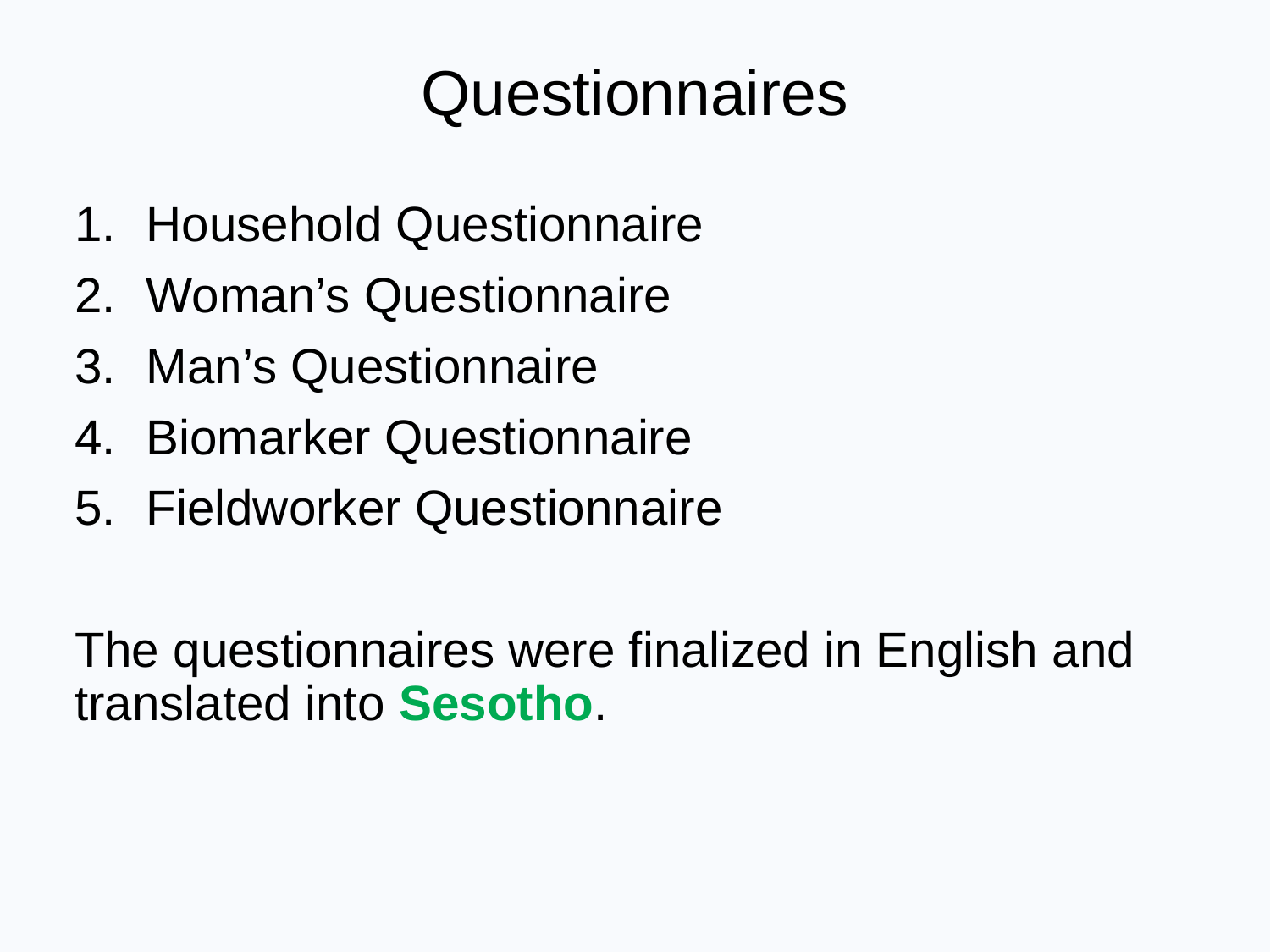

# Questionnaires
Household Questionnaire
Woman’s Questionnaire
Man’s Questionnaire
Biomarker Questionnaire
Fieldworker Questionnaire

The questionnaires were finalized in English and translated into Sesotho.